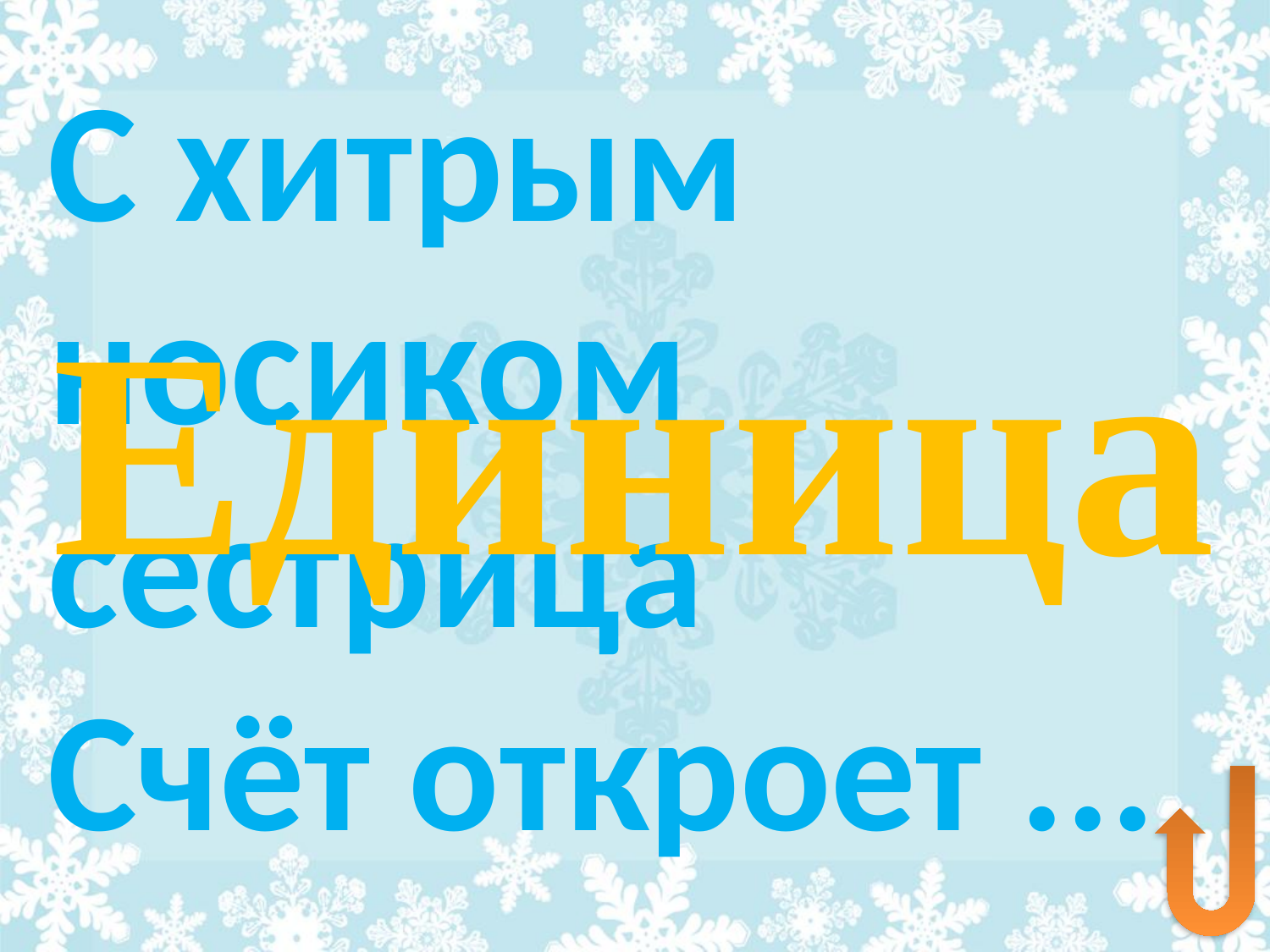

С хитрым носиком сестрица
Счёт откроет ...
Единица